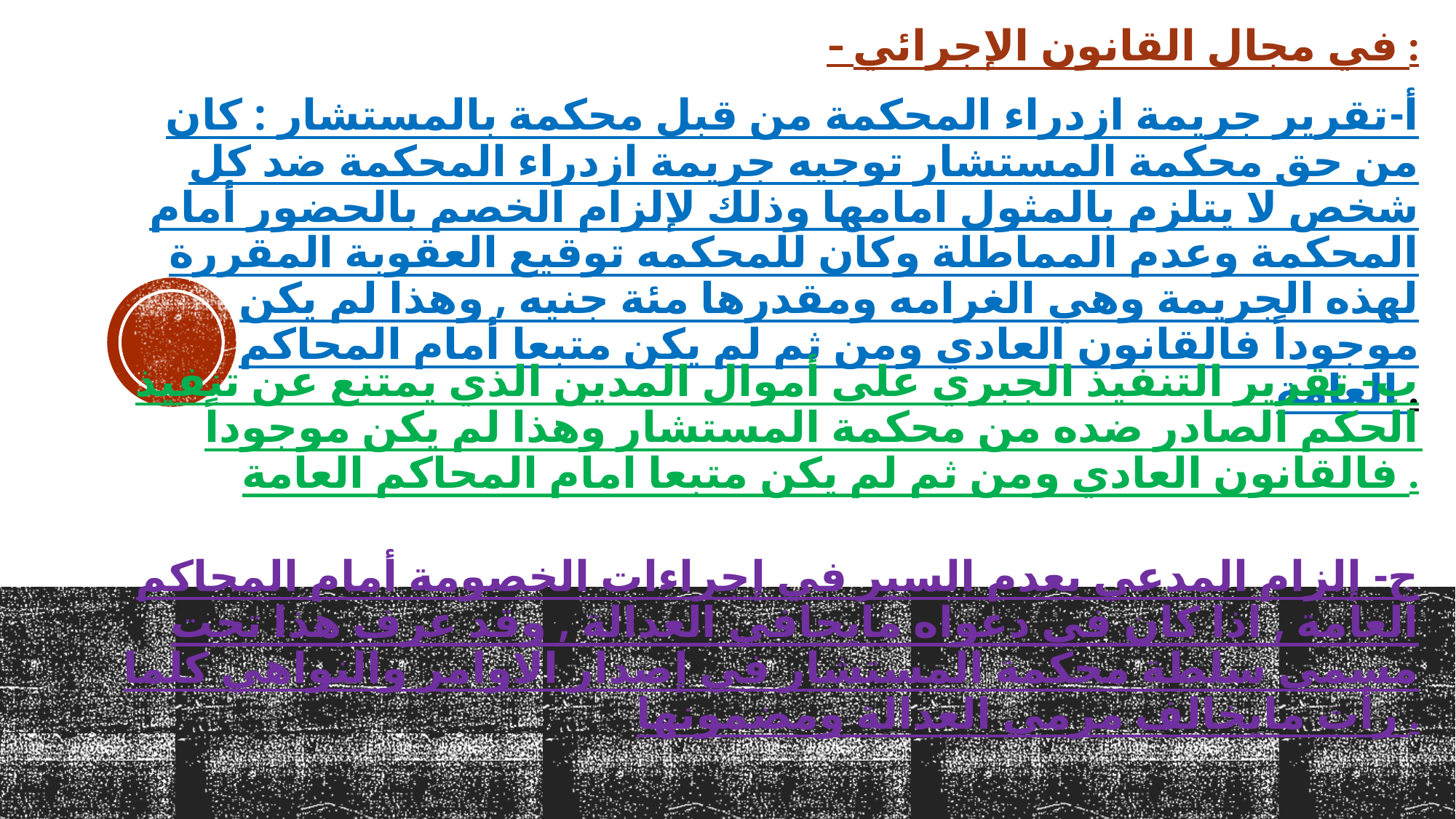

# - في مجال القانون الإجرائي :
أ-تقرير جريمة ازدراء المحكمة من قبل محكمة بالمستشار : كان من حق محكمة المستشار توجيه جريمة ازدراء المحكمة ضد كل شخص لا يتلزم بالمثول امامها وذلك لإلزام الخصم بالحضور أمام المحكمة وعدم المماطلة وكان للمحكمه توقيع العقوبة المقررة لهذه الجريمة وهي الغرامه ومقدرها مئة جنيه , وهذا لم يكن موجوداً فالقانون العادي ومن ثم لم يكن متبعا أمام المحاكم العامة .
ب- تقرير التنفيذ الجبري على أموال المدين الذي يمتنع عن تنفيذ الحكم الصادر ضده من محكمة المستشار وهذا لم يكن موجوداً فالقانون العادي ومن ثم لم يكن متبعا امام المحاكم العامة .

ج- إلزام المدعي بعدم السير في إجراءات الخصومة أمام المحاكم العامة , اذا كان في دعواه مايجافي العدالة , وقد عرف هذا تحت مسمى سلطة محكمة المستشار في إصدار الاوامر والنواهي كلما رأت مايخالف مرمى العدالة ومضمونها .